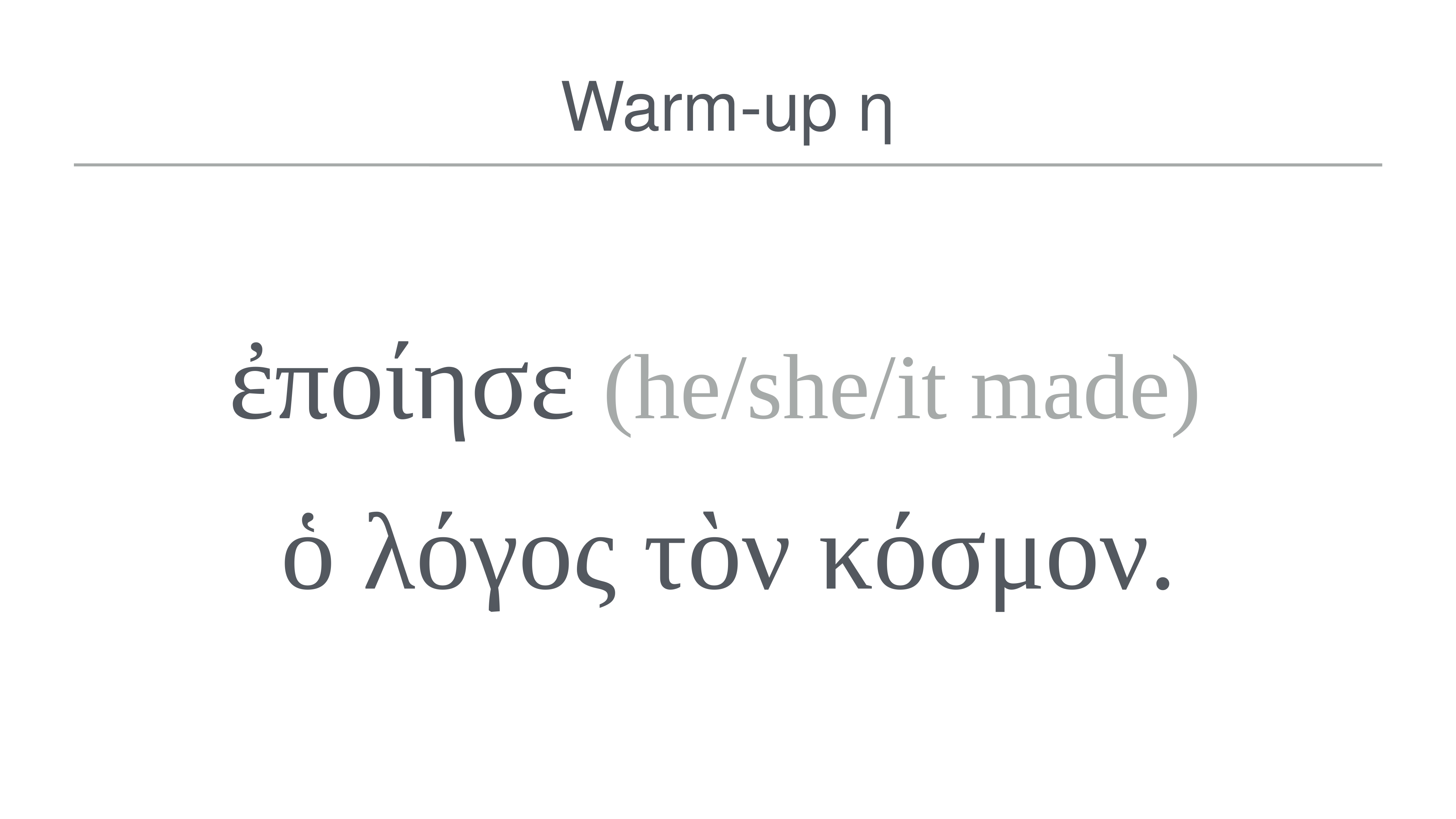

# Warm-up η
ἐποίησε (he/she/it made)
ὁ λόγος τὸν κόσμον.